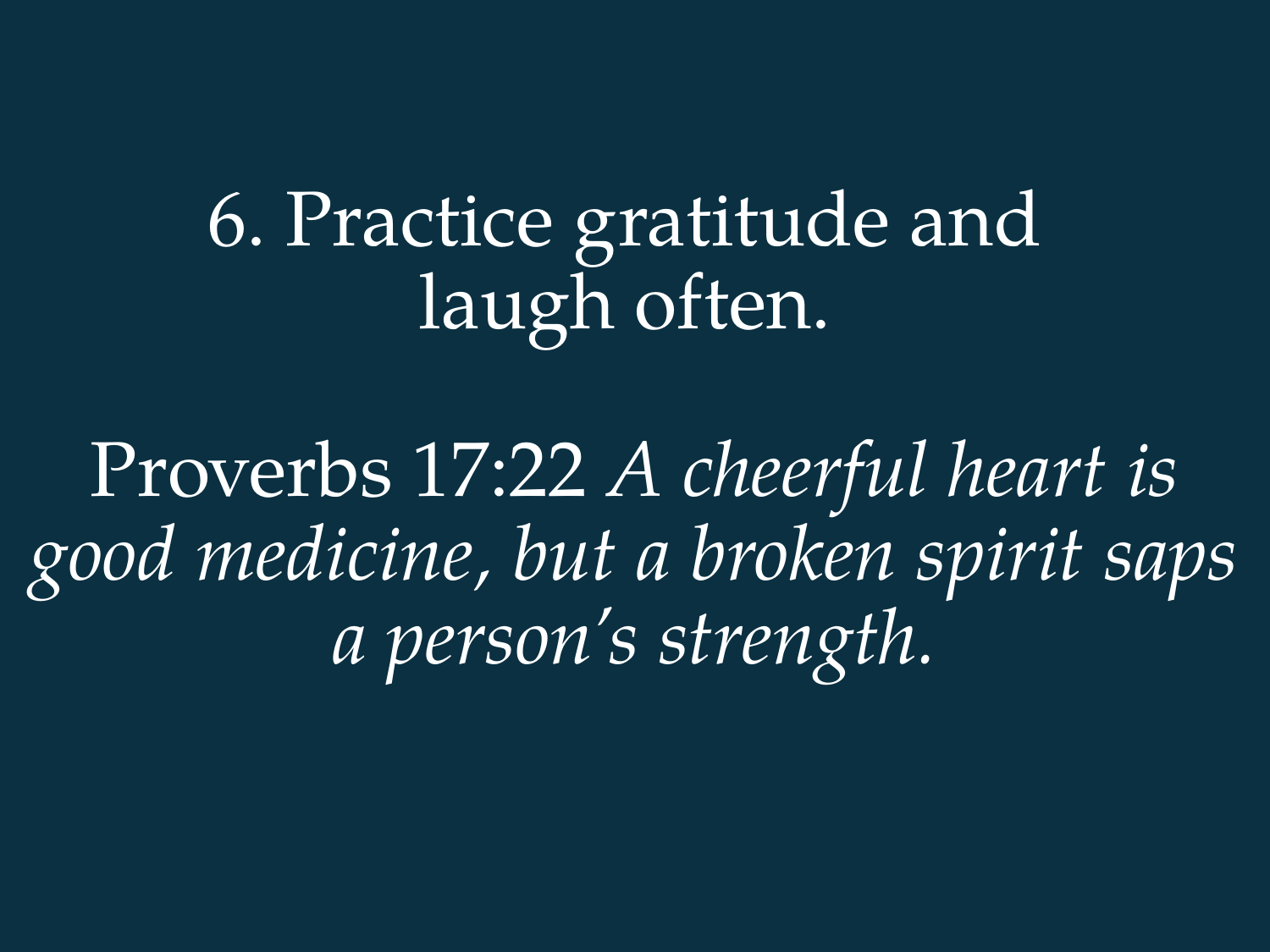

# 6. Practice gratitude and laugh often. Proverbs 17:22 A cheerful heart is good medicine, but a broken spirit saps a person’s strength.